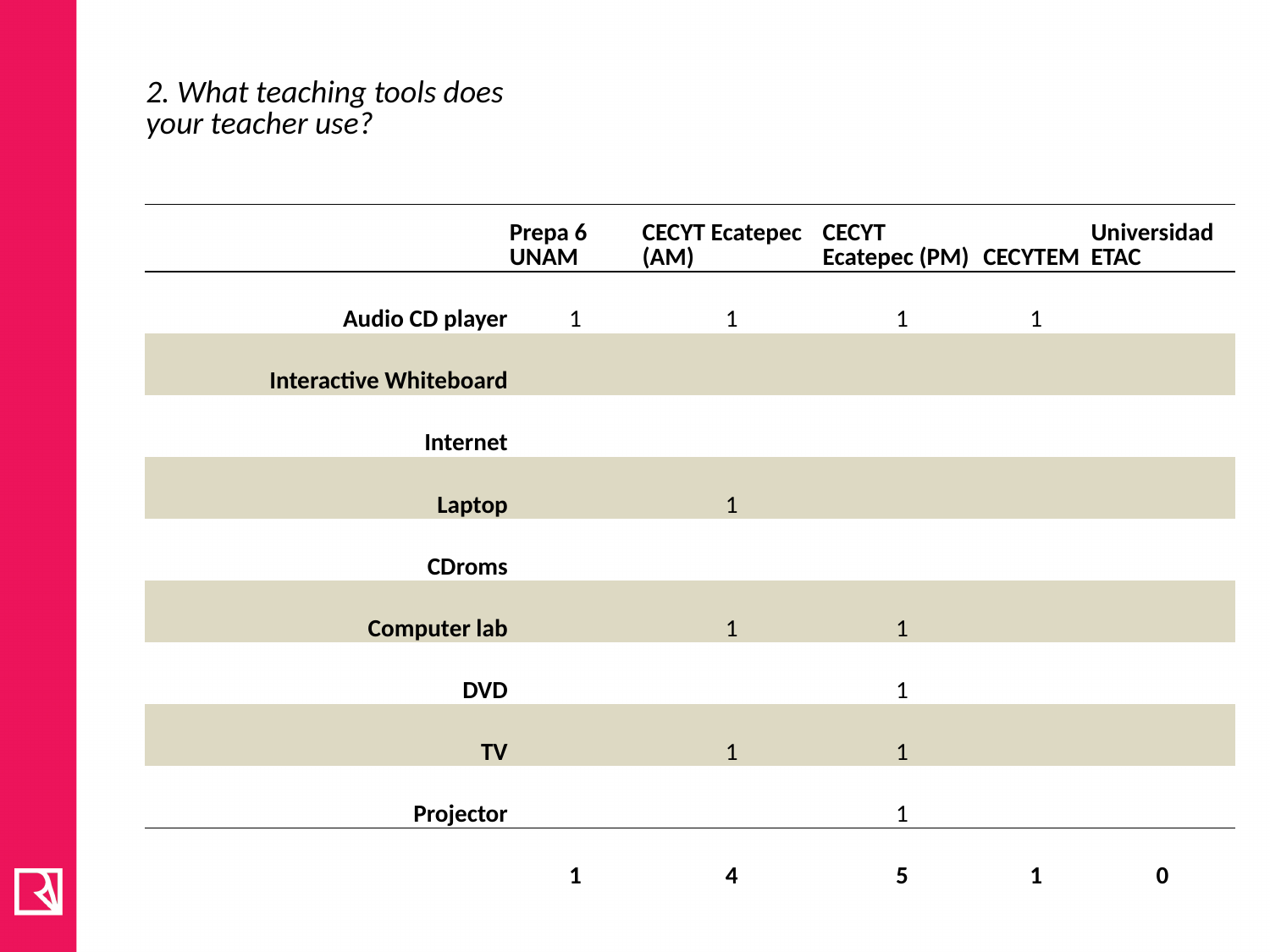

| 2. What teaching tools does your teacher use? |  |  |  |  |  |
| --- | --- | --- | --- | --- | --- |
|  |  |  |  |  |  |
|  | Prepa 6 UNAM | CECYT Ecatepec (AM) | CECYT Ecatepec (PM) | CECYTEM | Universidad ETAC |
| Audio CD player | 1 | 1 | 1 | 1 |  |
| Interactive Whiteboard |  |  |  |  |  |
| Internet |  |  |  |  |  |
| Laptop |  | 1 |  |  |  |
| CDroms |  |  |  |  |  |
| Computer lab |  | 1 | 1 |  |  |
| DVD |  |  | 1 |  |  |
| TV |  | 1 | 1 |  |  |
| Projector |  |  | 1 |  |  |
|  | 1 | 4 | 5 | 1 | 0 |